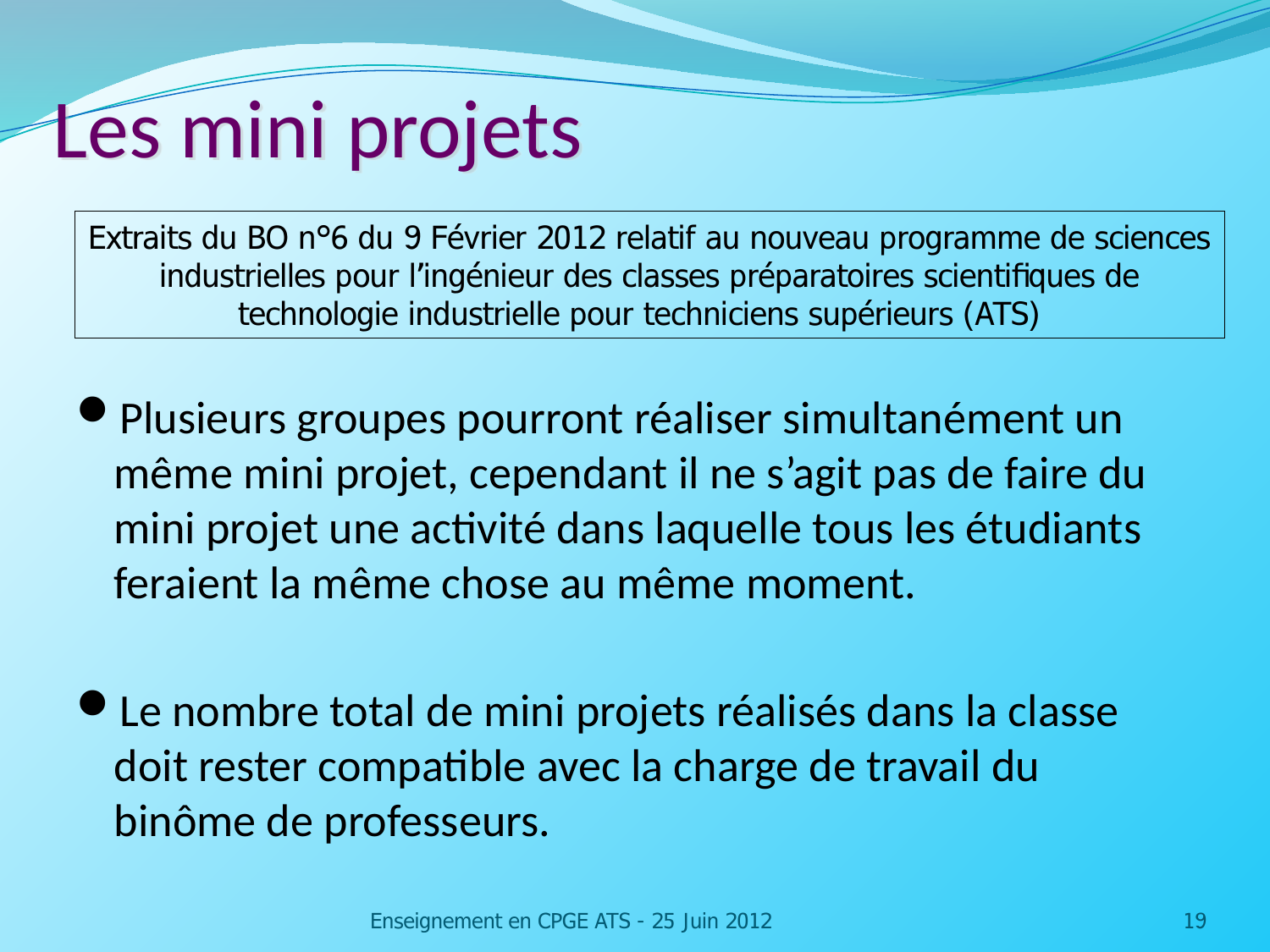

# Les mini projets
Extraits du BO n°6 du 9 Février 2012 relatif au nouveau programme de sciences industrielles pour l’ingénieur des classes préparatoires scientifiques de technologie industrielle pour techniciens supérieurs (ATS)
Plusieurs groupes pourront réaliser simultanément un même mini projet, cependant il ne s’agit pas de faire du mini projet une activité dans laquelle tous les étudiants feraient la même chose au même moment.

Le nombre total de mini projets réalisés dans la classe doit rester compatible avec la charge de travail du binôme de professeurs.
Enseignement en CPGE ATS - 25 Juin 2012
19